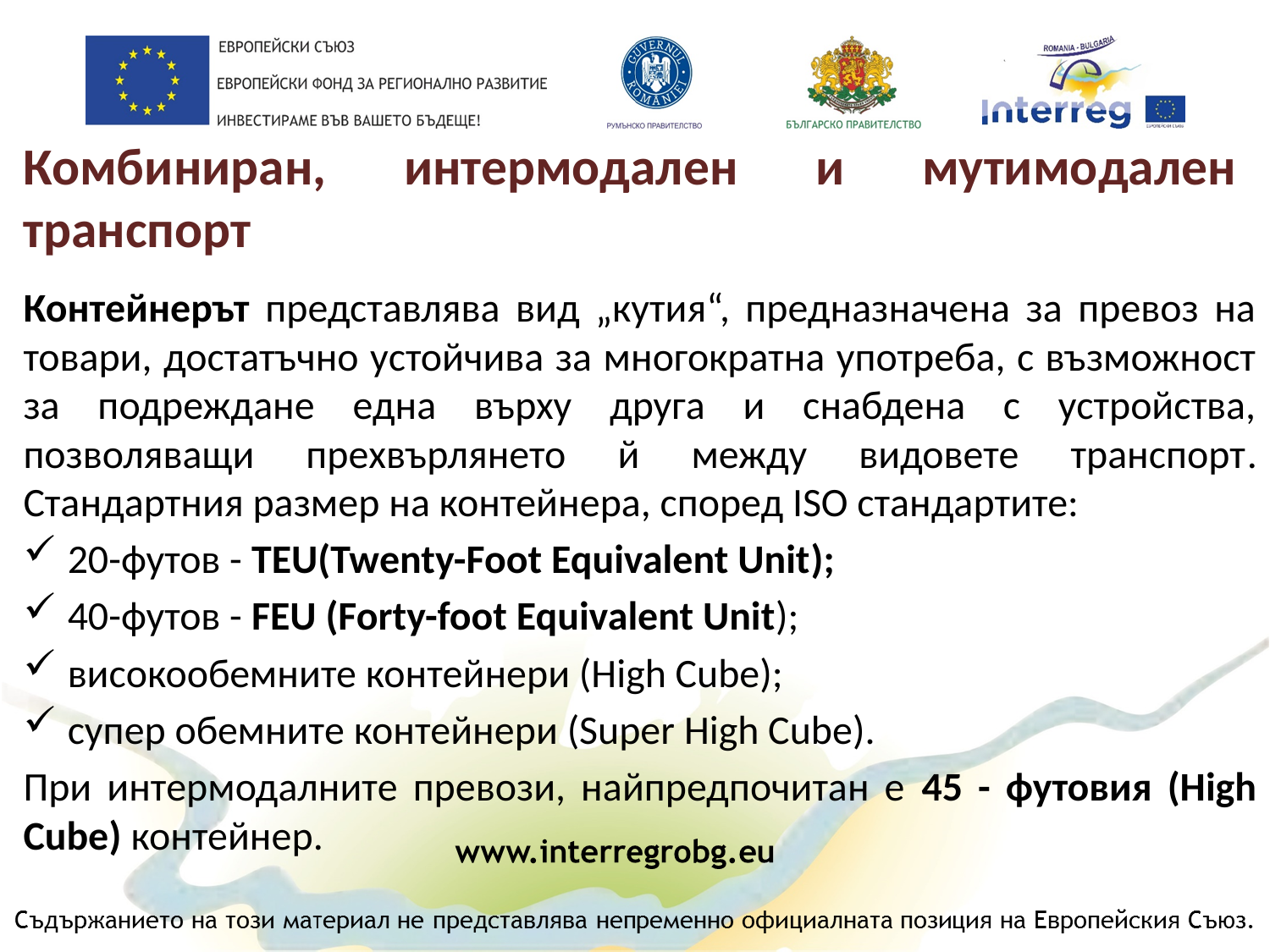

# Комбиниран, интермодален и мутимодален транспорт
Контейнерът представлява вид „кутия“, предназначена за превоз на товари, достатъчно устойчива за многократна употреба, с възможност за подреждане една върху друга и снабдена с устройства, позволяващи прехвърлянето й между видовете транспорт. Стандартния размер на контейнера, според ISO стандартите:
20-футов - TEU(Twenty-Foot Equivalent Unit);
40-футов - FEU (Forty-foot Equivalent Unit);
високообемните контейнери (High Cube);
супер обемните контейнери (Super High Cube).
При интермодалните превози, найпредпочитан е 45 - футовия (High Cube) контейнер.